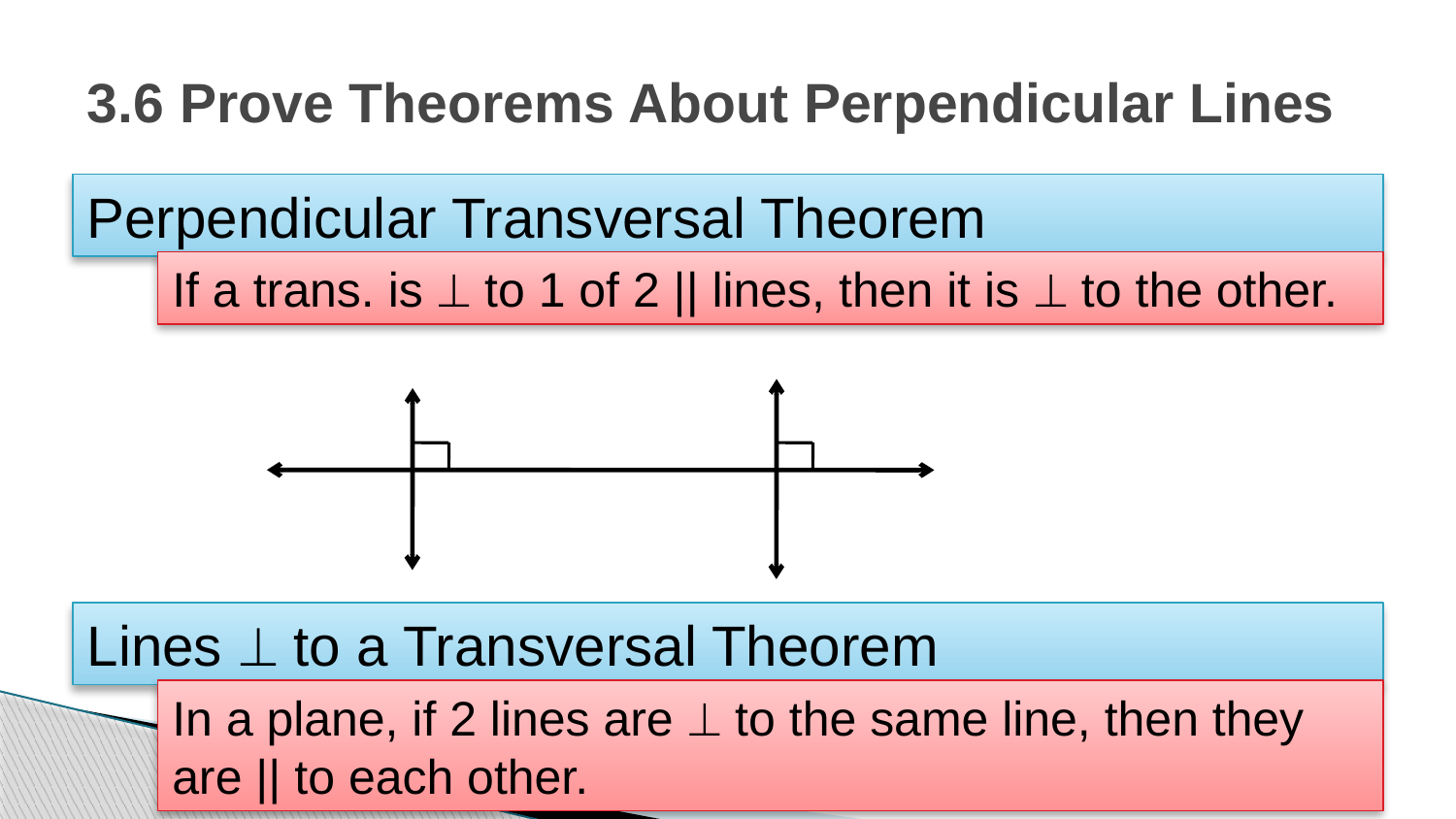

# 3.6 Prove Theorems About Perpendicular Lines
Perpendicular Transversal Theorem
If a trans. is ⊥ to 1 of 2 || lines, then it is ⊥ to the other.
Lines ⊥ to a Transversal Theorem
In a plane, if 2 lines are ⊥ to the same line, then they are || to each other.